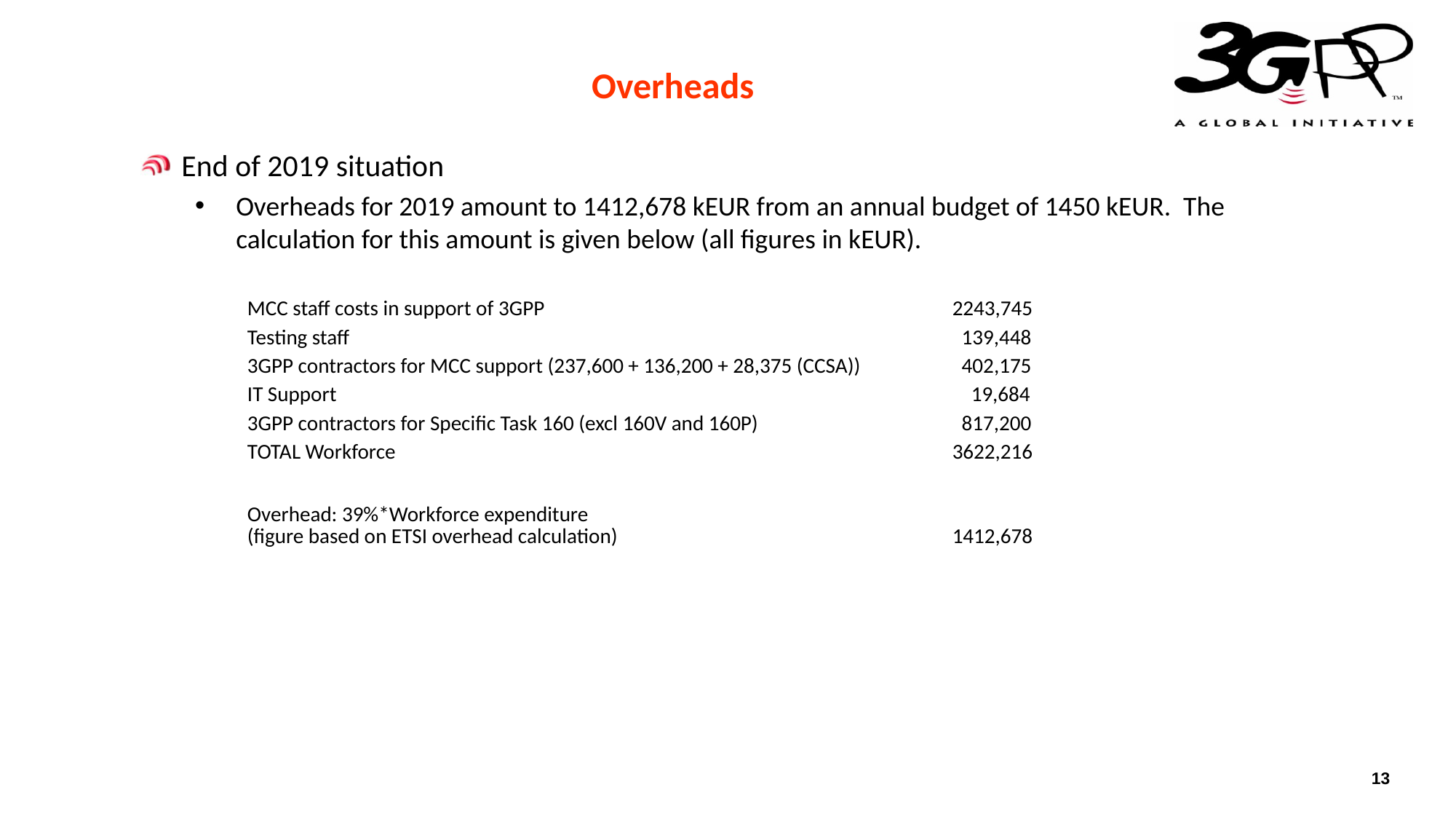

# Overheads
End of 2019 situation
Overheads for 2019 amount to 1412,678 kEUR from an annual budget of 1450 kEUR.  The calculation for this amount is given below (all figures in kEUR).

| MCC staff costs in support of 3GPP | 2243,745 |
| --- | --- |
| Testing staff | 139,448 |
| 3GPP contractors for MCC support (237,600 + 136,200 + 28,375 (CCSA)) | 402,175 |
| IT Support | 19,684 |
| 3GPP contractors for Specific Task 160 (excl 160V and 160P) | 817,200 |
| TOTAL Workforce | 3622,216 |
|  |  |
| Overhead: 39%\*Workforce expenditure (figure based on ETSI overhead calculation) | 1412,678 |
13